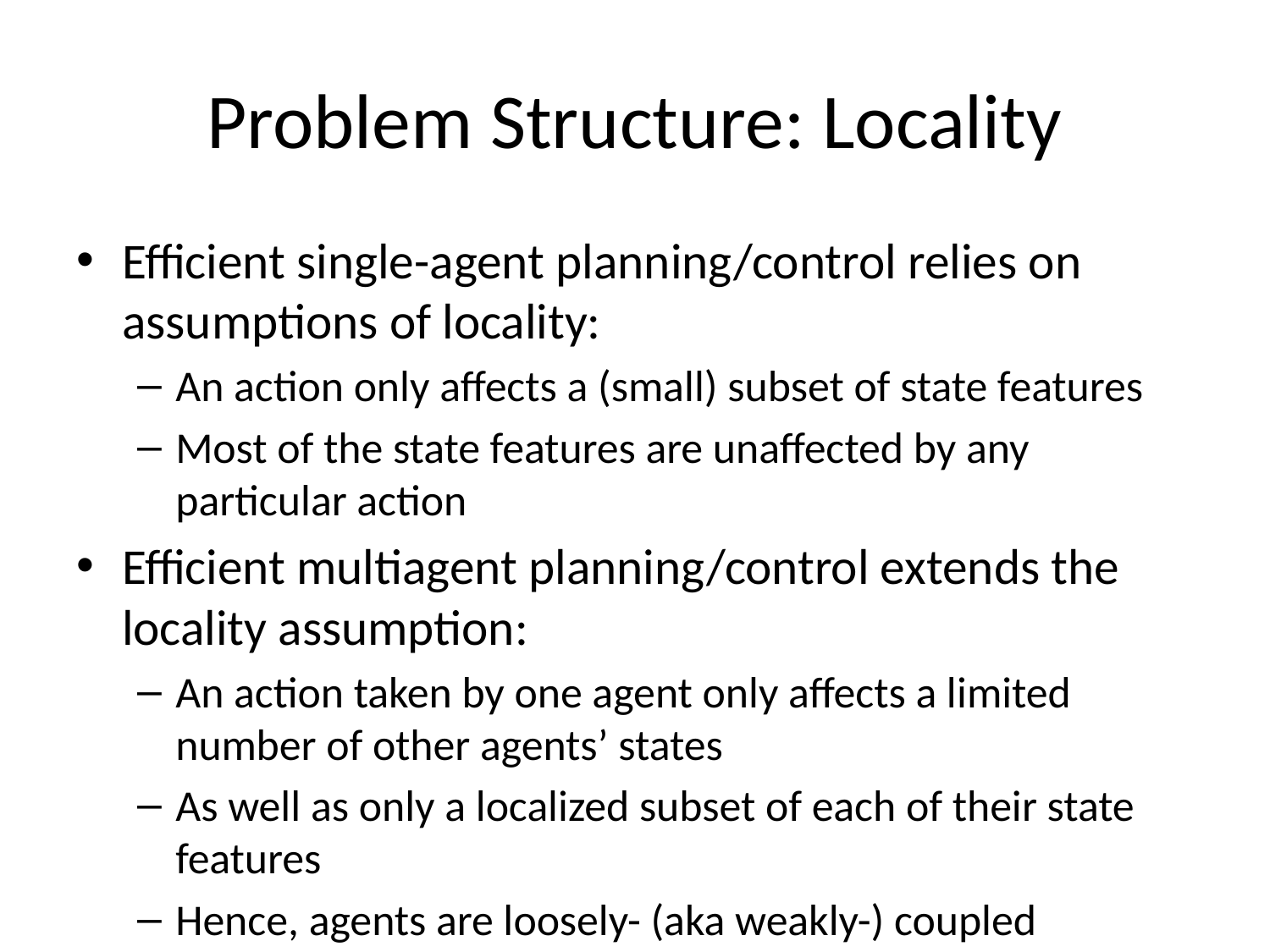

# Problem Structure: Locality
Efficient single-agent planning/control relies on assumptions of locality:
An action only affects a (small) subset of state features
Most of the state features are unaffected by any particular action
Efficient multiagent planning/control extends the locality assumption:
An action taken by one agent only affects a limited number of other agents’ states
As well as only a localized subset of each of their state features
Hence, agents are loosely- (aka weakly-) coupled